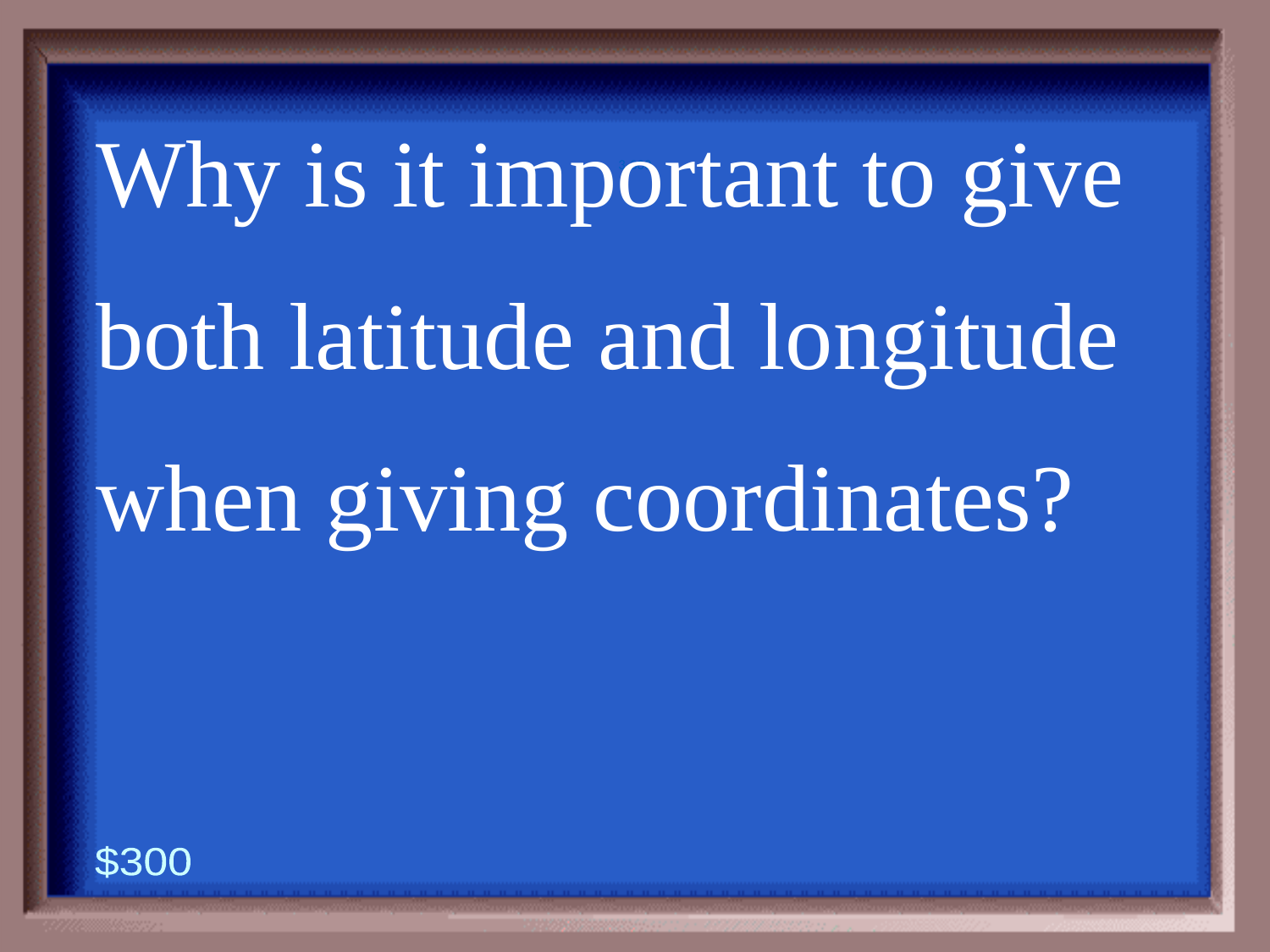

3-300
Why is it important to give
both latitude and longitude
when giving coordinates?
$300